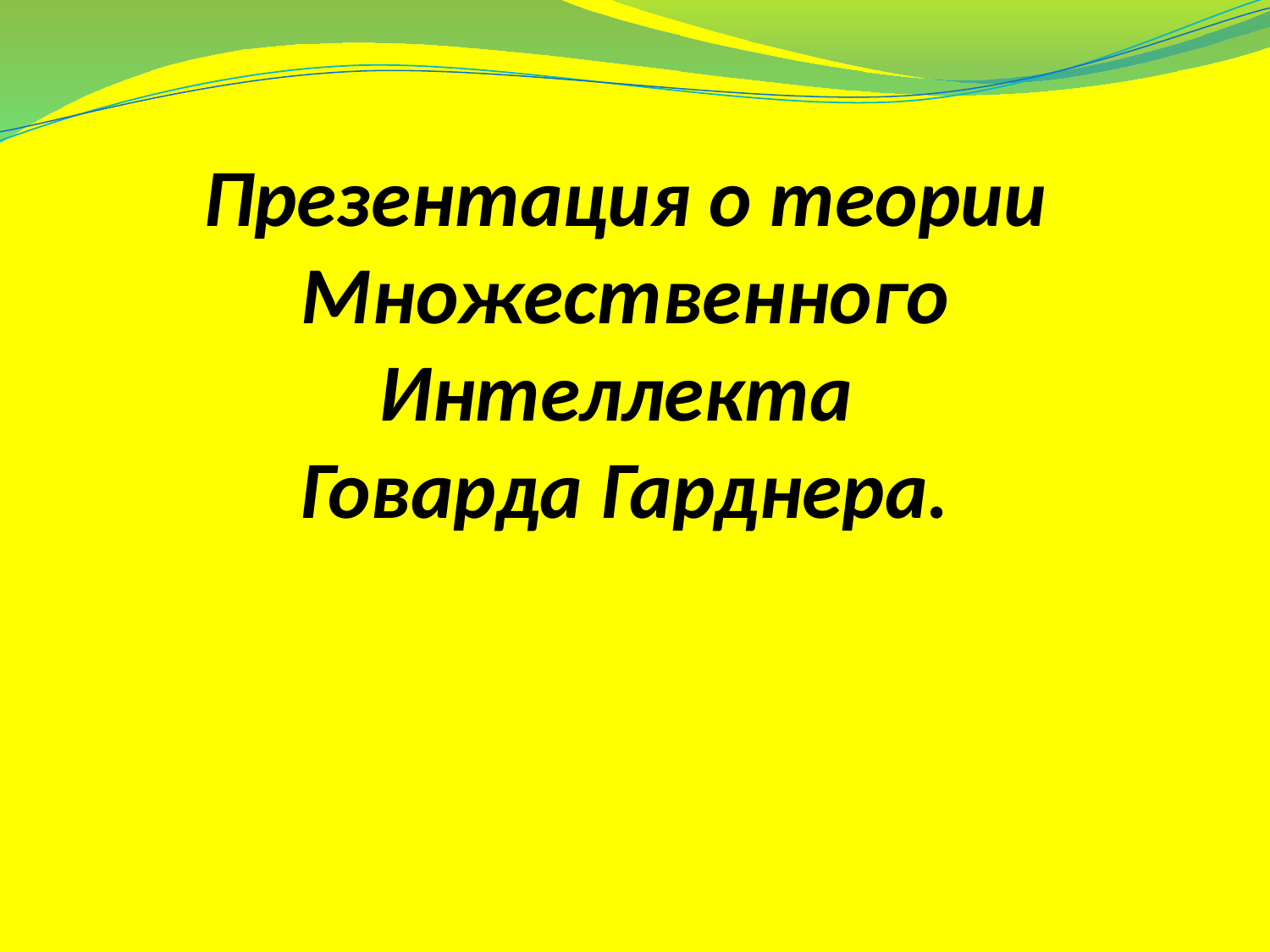

Презентация о теории Множественного Интеллекта
Говарда Гарднера.